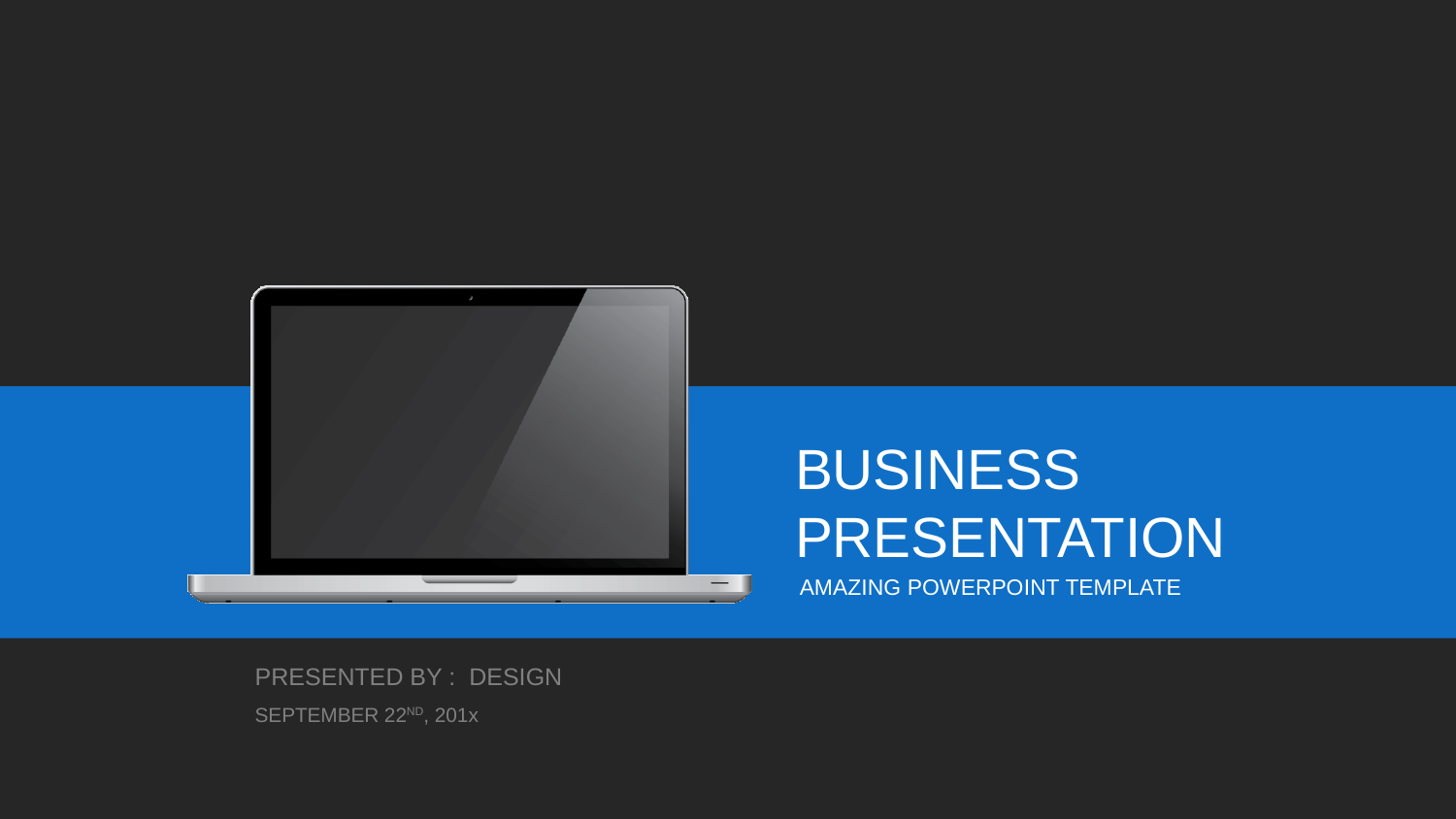

BUSINESS
PRESENTATION
AMAZING POWERPOINT TEMPLATE
PRESENTED BY :  DESIGN
SEPTEMBER 22ND, 201x